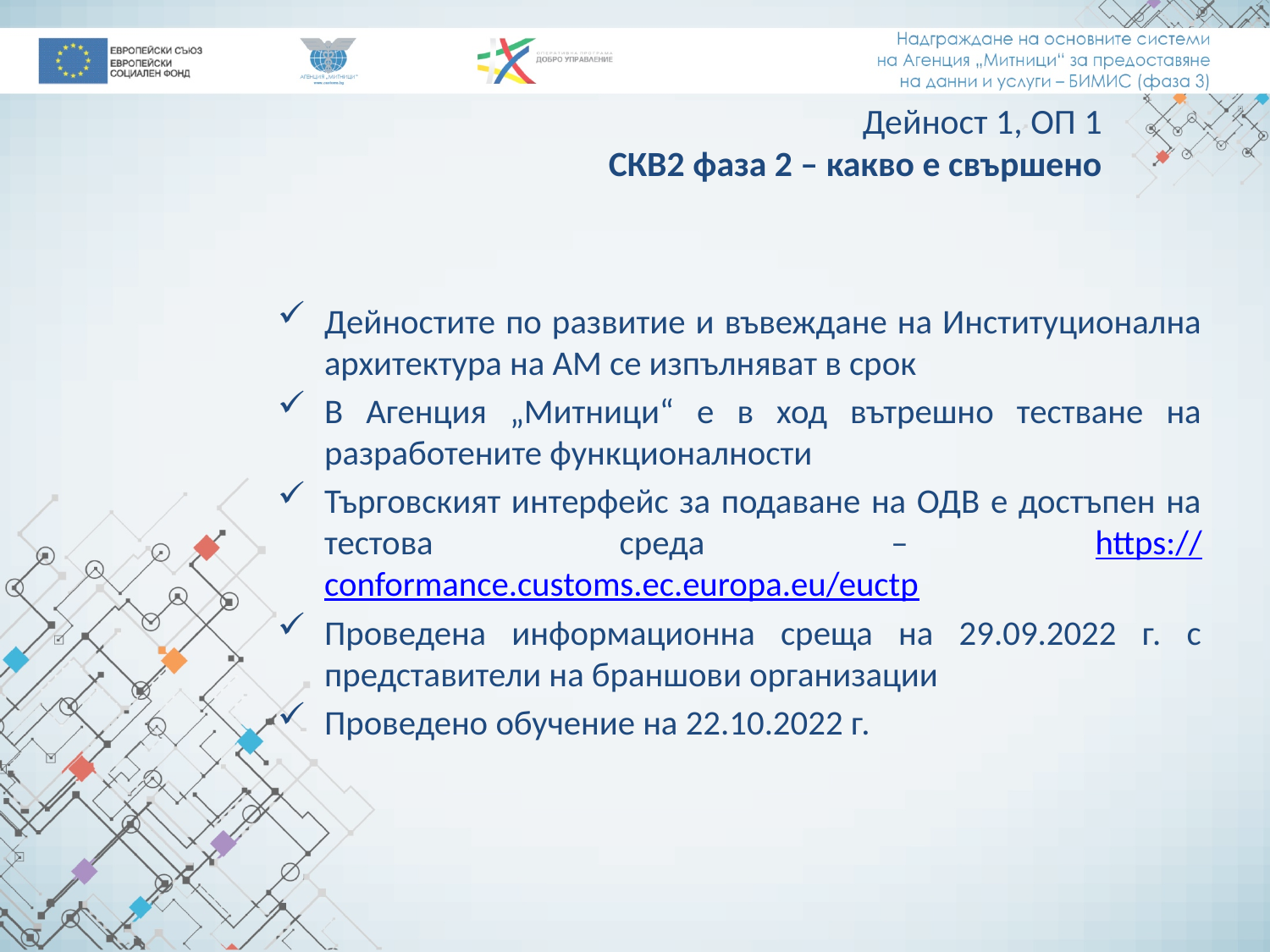

# Дейност 1, ОП 1 СКВ2 фаза 2 – какво е свършено

Дейностите по развитие и въвеждане на Институционална архитектура на АМ се изпълняват в срок
В Агенция „Митници“ е в ход вътрешно тестване на разработените функционалности
Търговският интерфейс за подаване на ОДВ е достъпен на тестова среда – https://conformance.customs.ec.europa.eu/euctp
Проведена информационна среща на 29.09.2022 г. с представители на браншови организации
Проведено обучение на 22.10.2022 г.